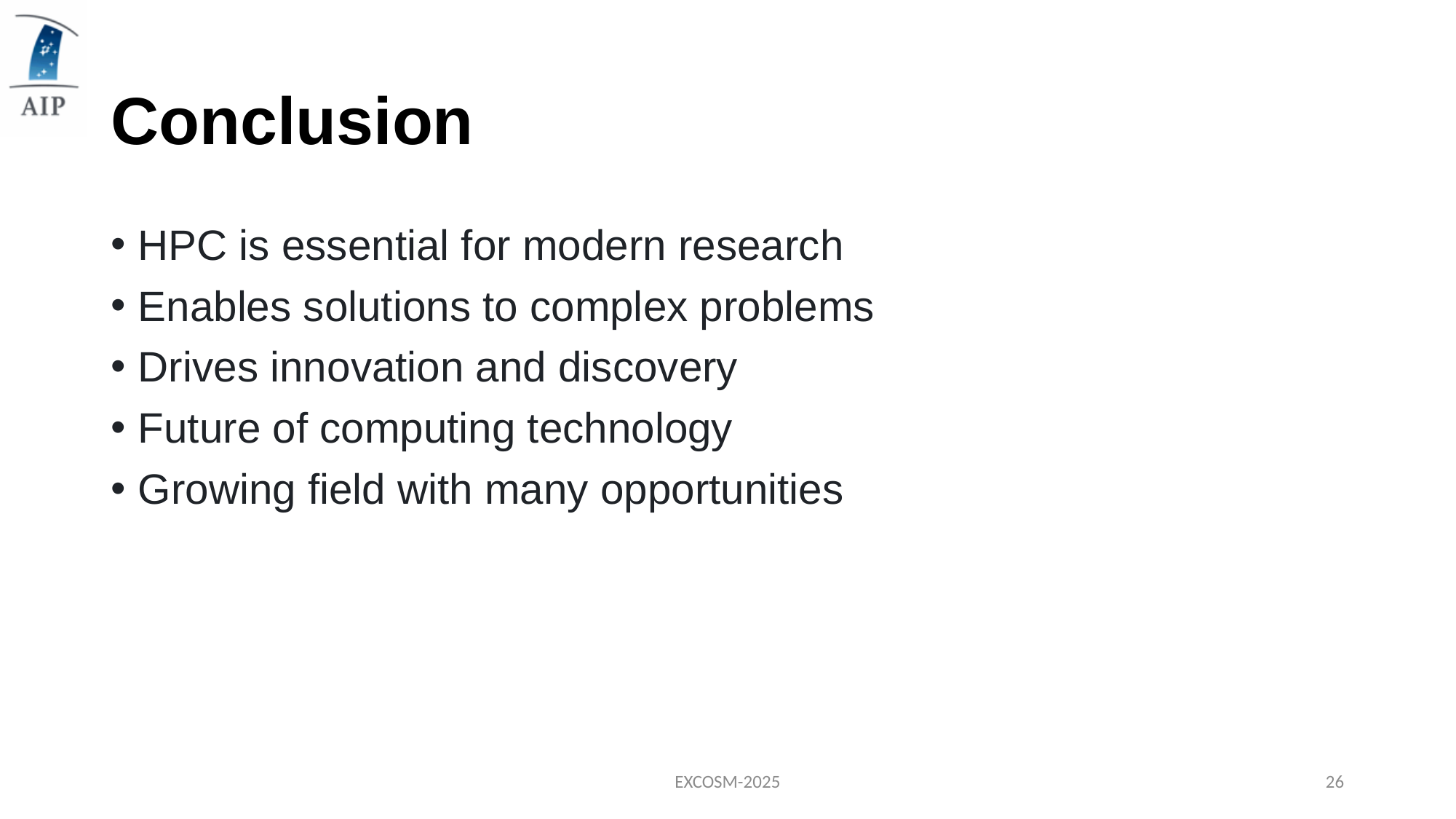

# Conclusion
HPC is essential for modern research
Enables solutions to complex problems
Drives innovation and discovery
Future of computing technology
Growing field with many opportunities
EXCOSM-2025
26